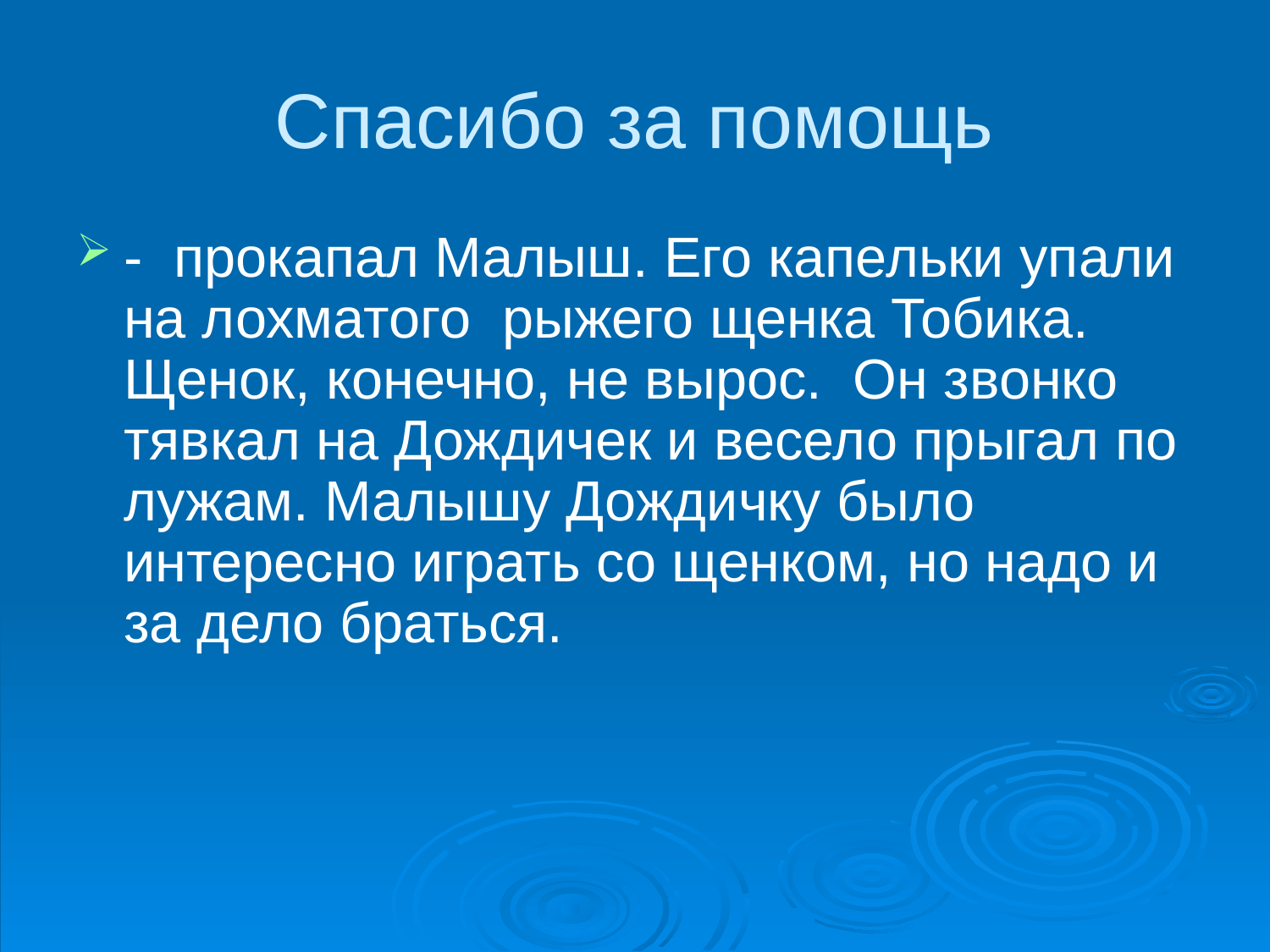

# Спасибо за помощь
-  прокапал Малыш. Его капельки упали на лохматого  рыжего щенка Тобика. Щенок, конечно, не вырос.  Он звонко тявкал на Дождичек и весело прыгал по лужам. Малышу Дождичку было интересно играть со щенком, но надо и за дело браться.